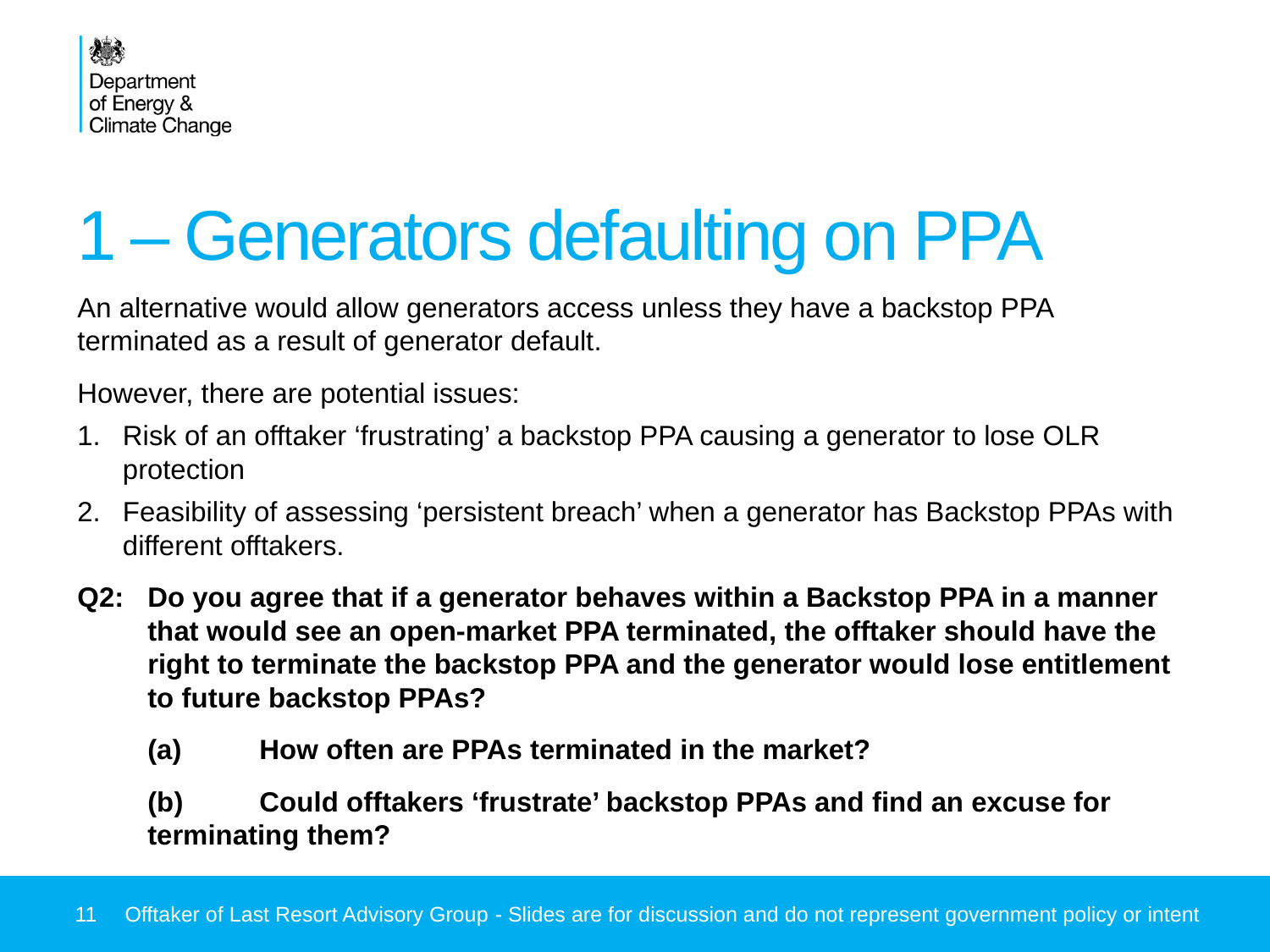

# 1 – Generators defaulting on PPA
An alternative would allow generators access unless they have a backstop PPA terminated as a result of generator default.
However, there are potential issues:
Risk of an offtaker ‘frustrating’ a backstop PPA causing a generator to lose OLR protection
Feasibility of assessing ‘persistent breach’ when a generator has Backstop PPAs with different offtakers.
Q2:	Do you agree that if a generator behaves within a Backstop PPA in a manner that would see an open-market PPA terminated, the offtaker should have the right to terminate the backstop PPA and the generator would lose entitlement to future backstop PPAs?
	(a) 	How often are PPAs terminated in the market?
	(b)	Could offtakers ‘frustrate’ backstop PPAs and find an excuse for terminating them?

11
Offtaker of Last Resort Advisory Group - Slides are for discussion and do not represent government policy or intent